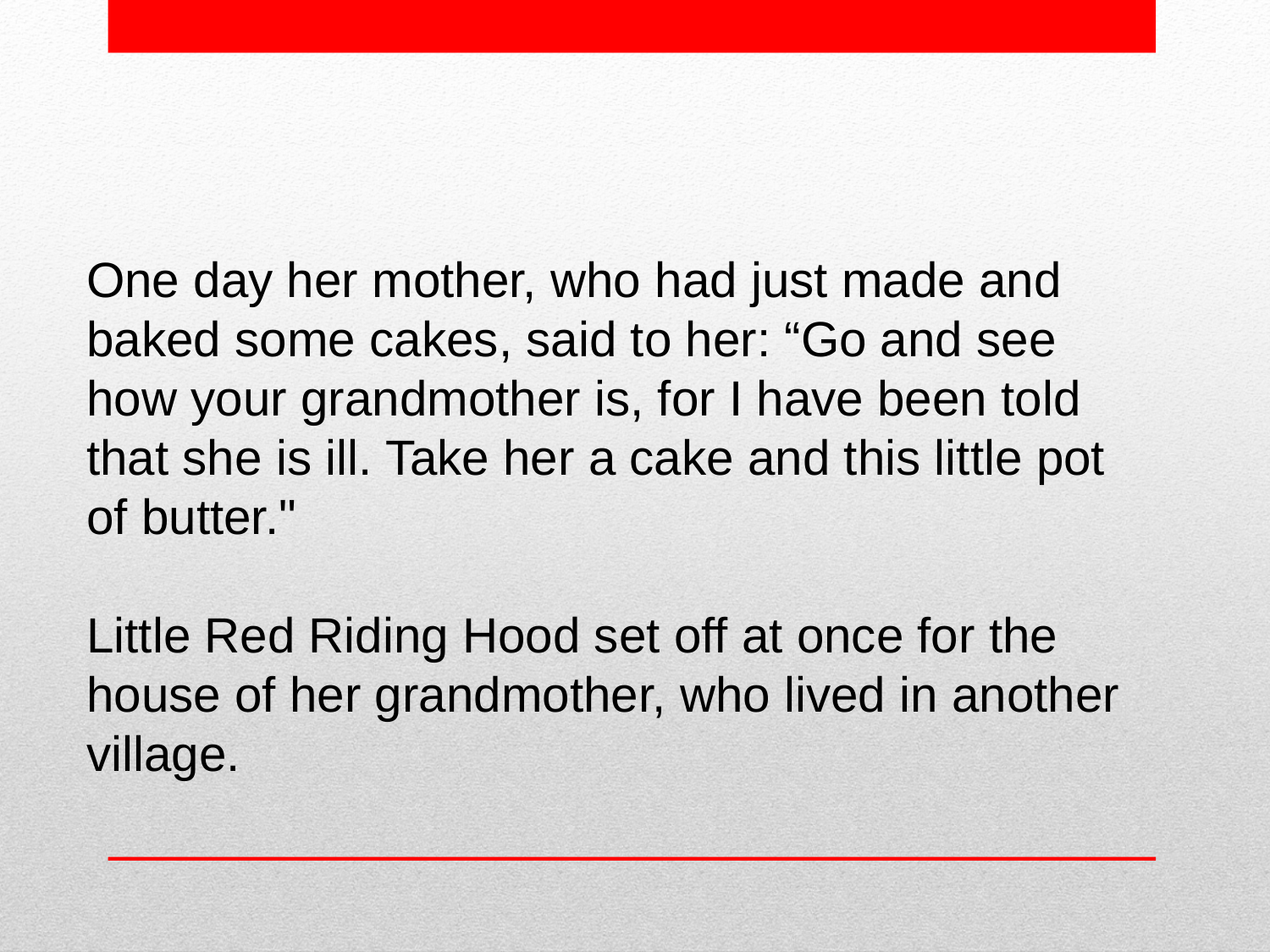

One day her mother, who had just made and baked some cakes, said to her: “Go and see how your grandmother is, for I have been told that she is ill. Take her a cake and this little pot of butter."
Little Red Riding Hood set off at once for the house of her grandmother, who lived in another village.